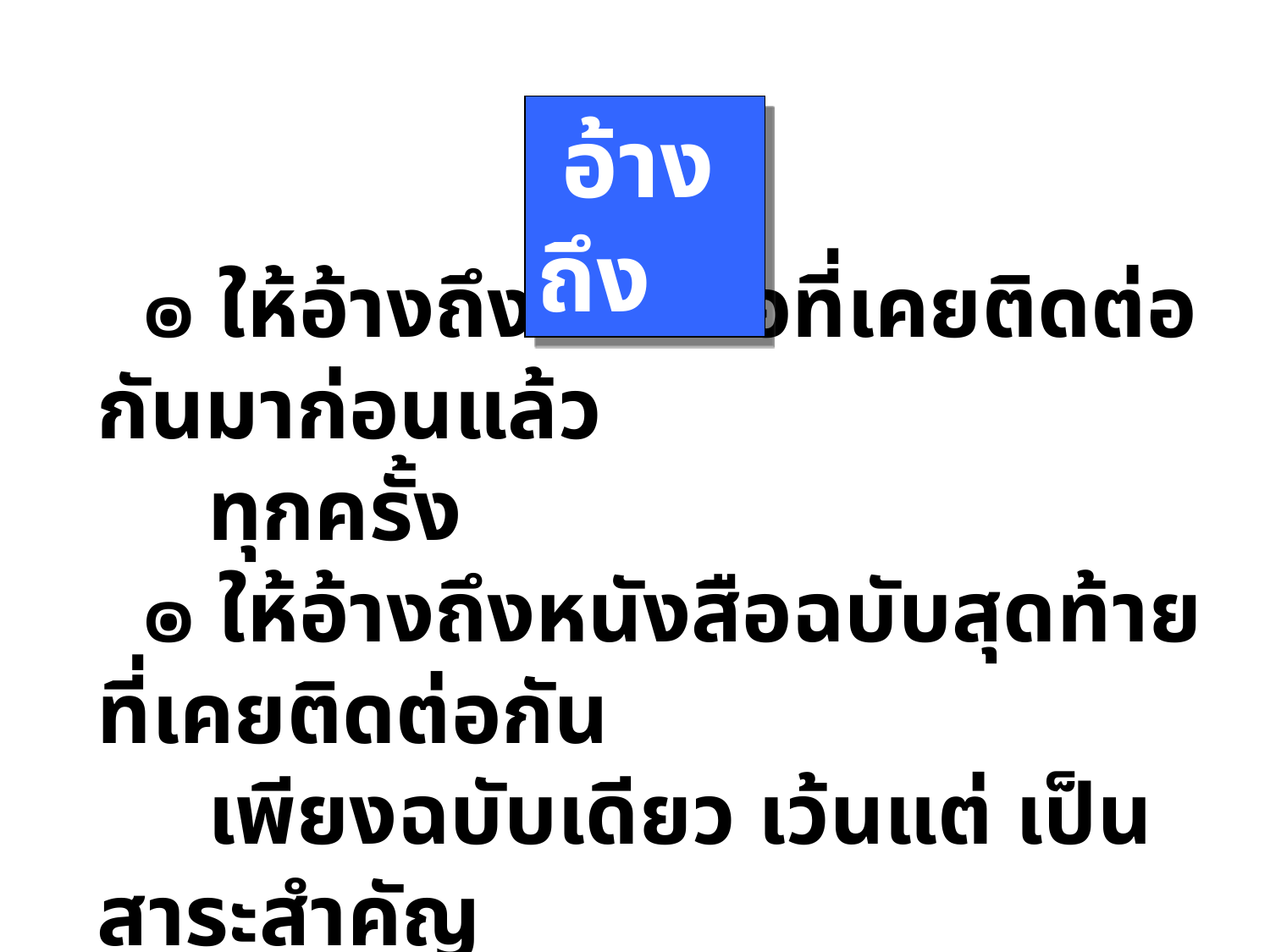

อ้างถึง

  ๏ ให้อ้างถึงหนังสือที่เคยติดต่อกันมาก่อนแล้ว
     ทุกครั้ง
  ๏ ให้อ้างถึงหนังสือฉบับสุดท้ายที่เคยติดต่อกัน
     เพียงฉบับเดียว เว้นแต่ เป็นสาระสำคัญ